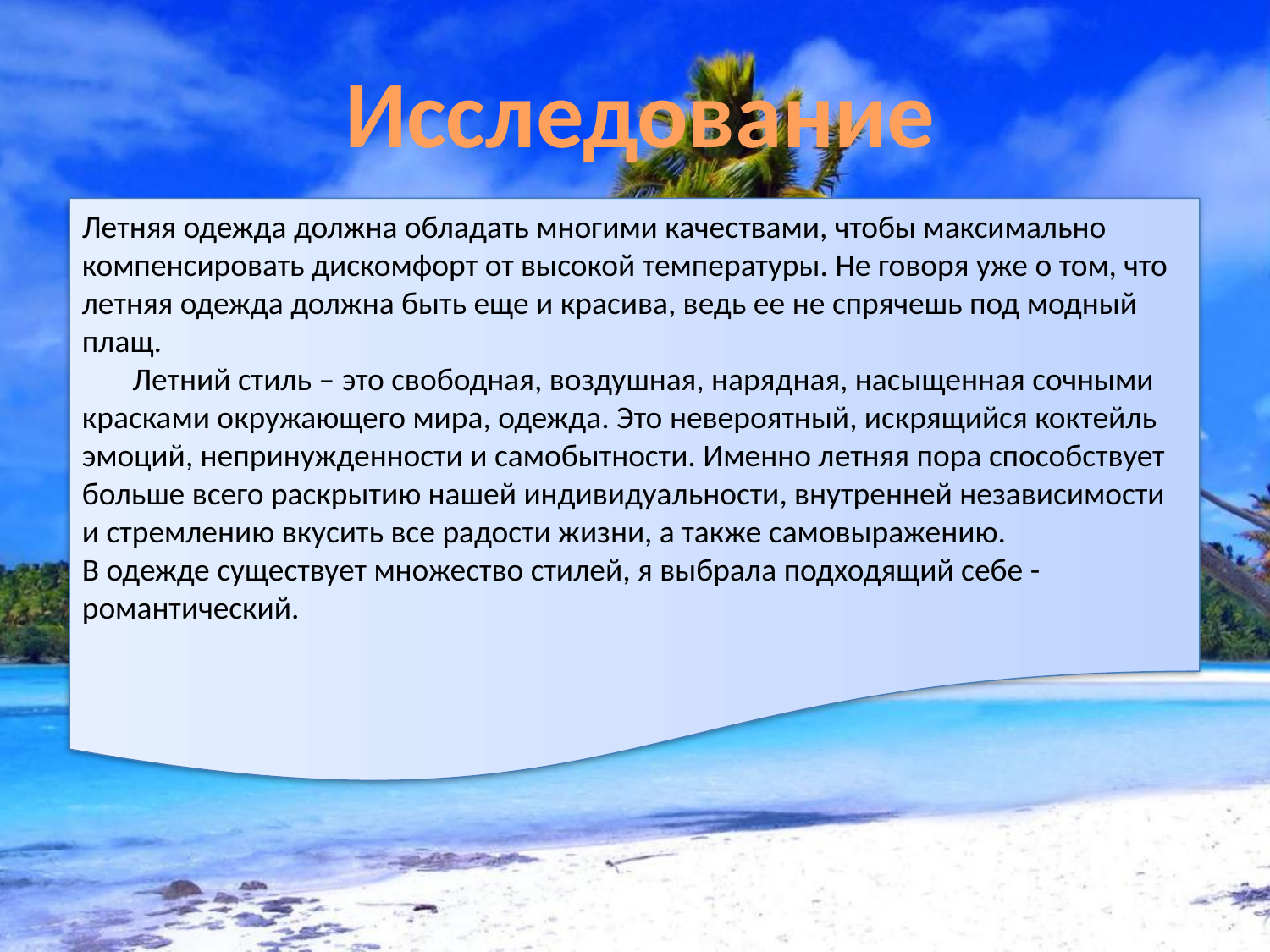

Исследование
Летняя одежда должна обладать многими качествами, чтобы максимально компенсировать дискомфорт от высокой температуры. Не говоря уже о том, что летняя одежда должна быть еще и красива, ведь ее не спрячешь под модный плащ.
       Летний стиль – это свободная, воздушная, нарядная, насыщенная сочными красками окружающего мира, одежда. Это невероятный, искрящийся коктейль эмоций, непринужденности и самобытности. Именно летняя пора способствует больше всего раскрытию нашей индивидуальности, внутренней независимости и стремлению вкусить все радости жизни, а также самовыражению.
В одежде существует множество стилей, я выбрала подходящий себе -романтический.